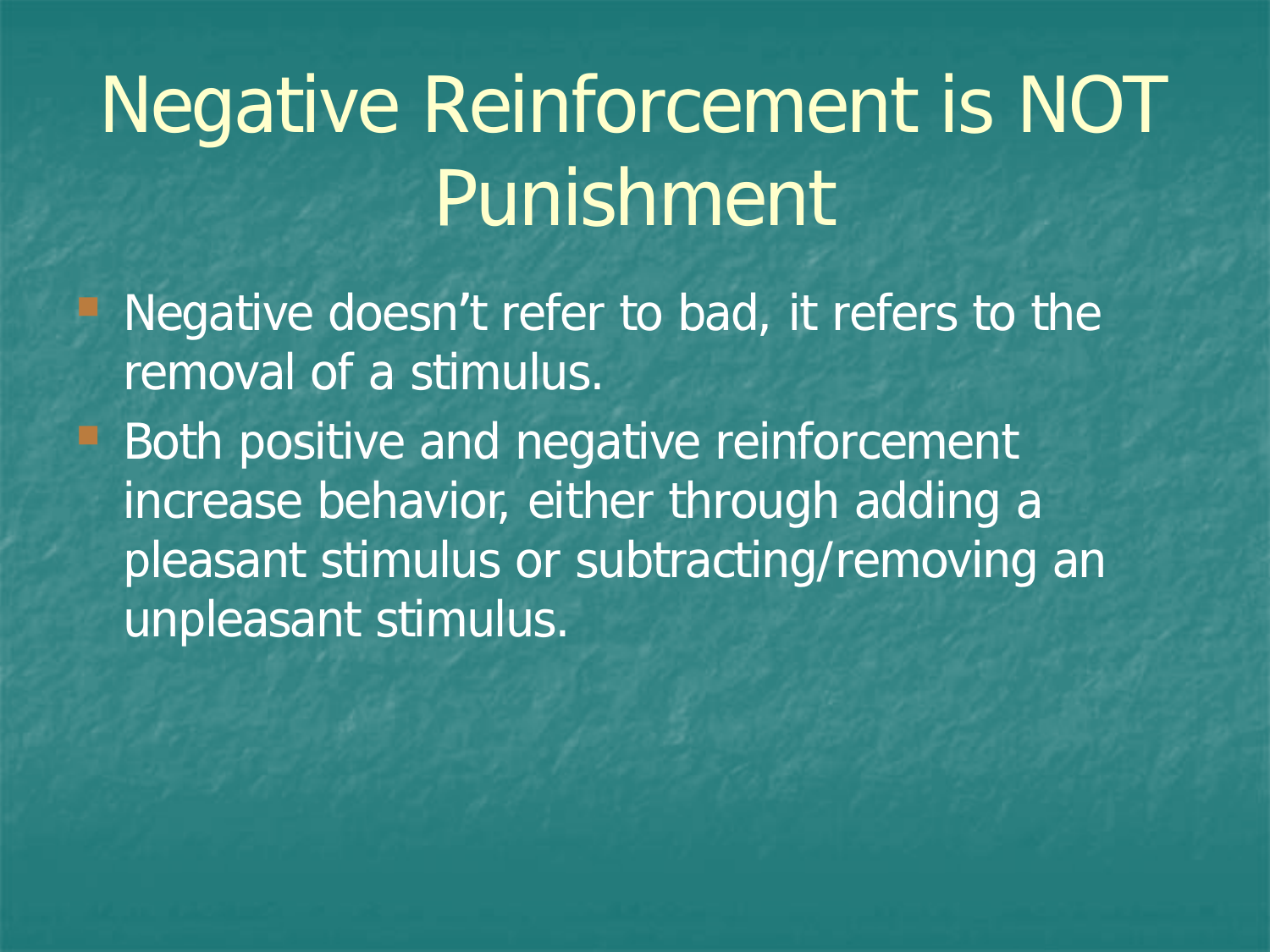

# Negative Reinforcement is NOT Punishment
Negative doesn’t refer to bad, it refers to the removal of a stimulus.
Both positive and negative reinforcement increase behavior, either through adding a pleasant stimulus or subtracting/removing an unpleasant stimulus.